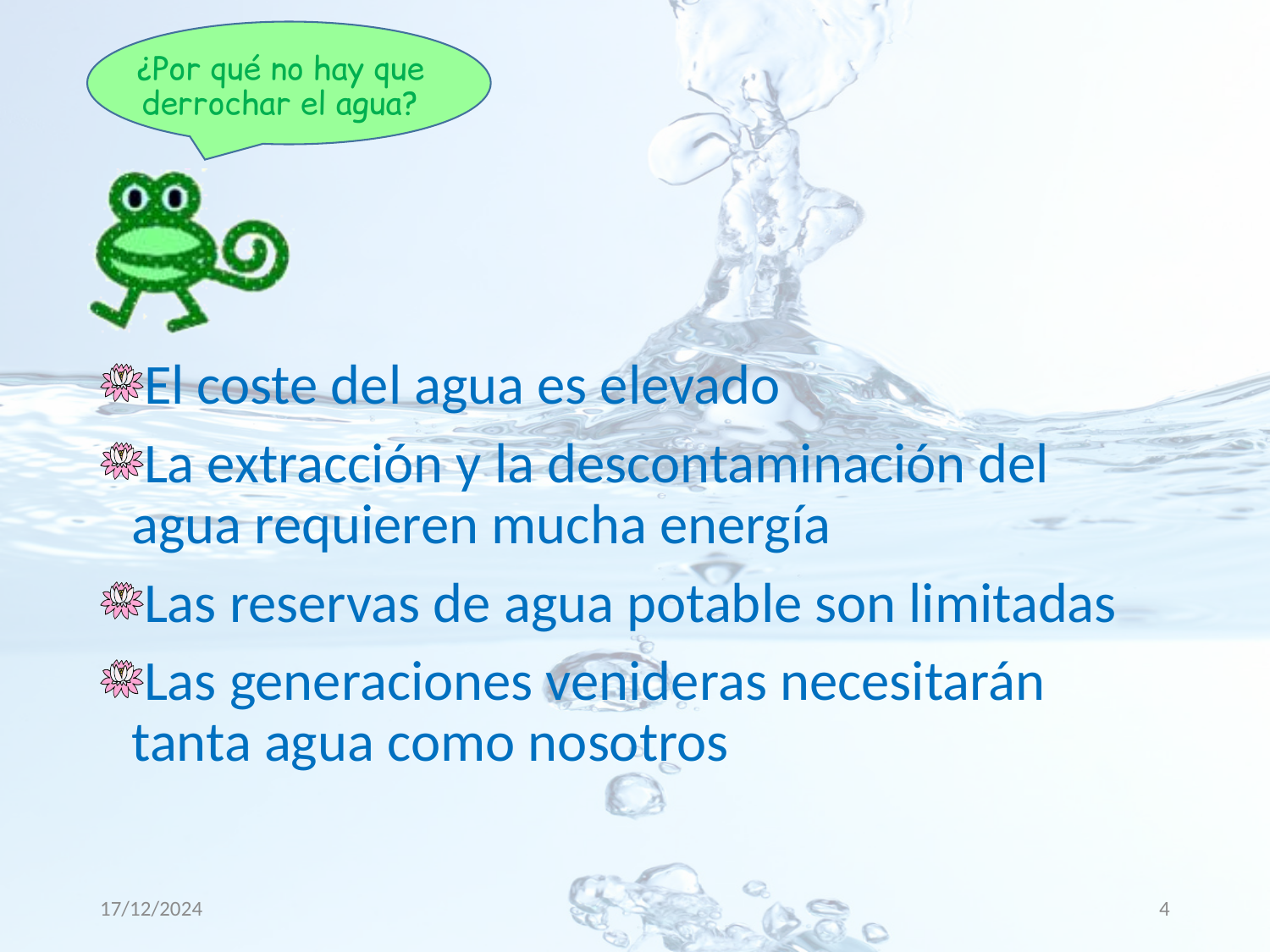

¿Por qué no hay que derrochar el agua?
El coste del agua es elevado
La extracción y la descontaminación del agua requieren mucha energía
Las reservas de agua potable son limitadas
Las generaciones venideras necesitarán tanta agua como nosotros
17/12/2024
4